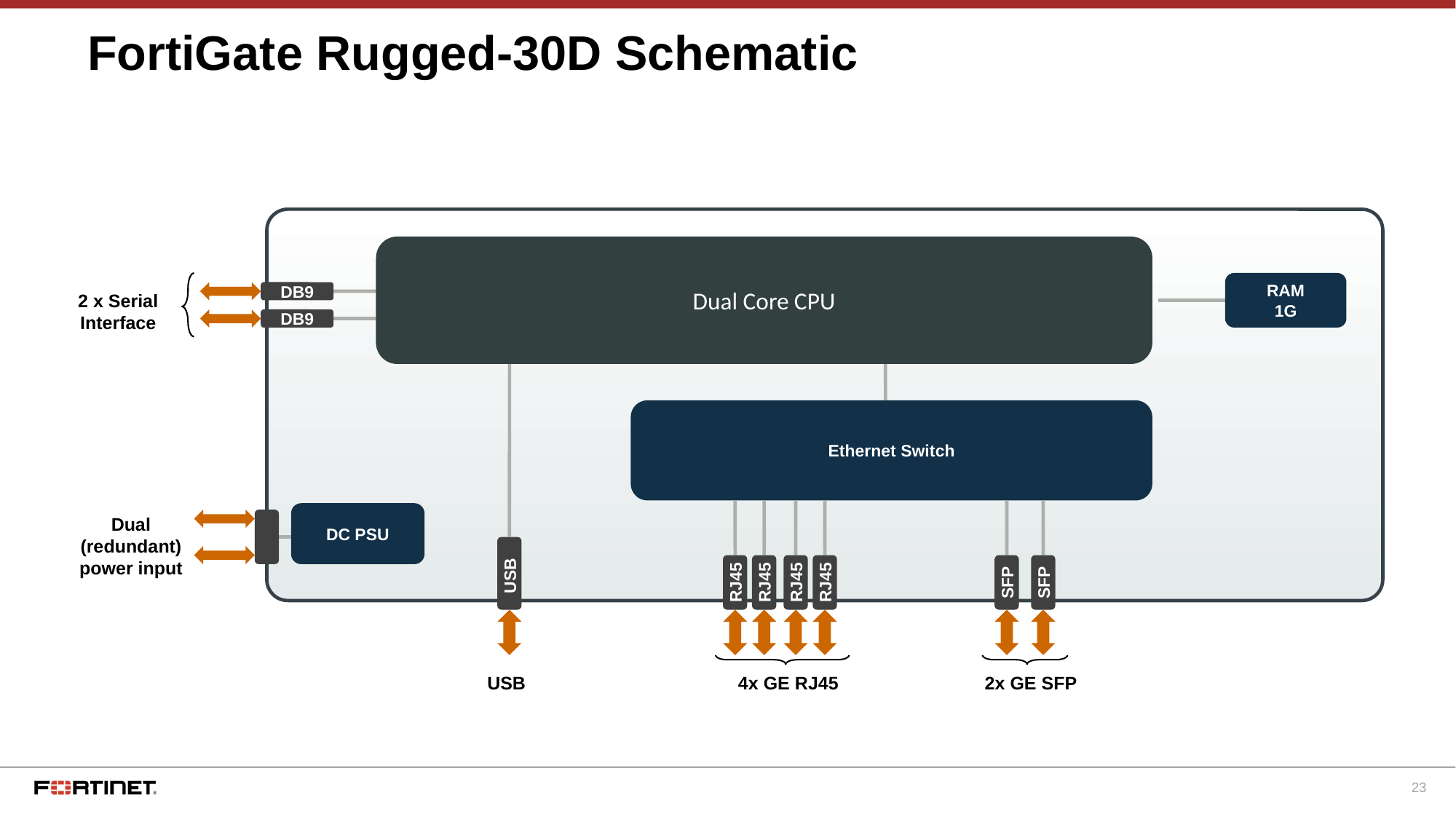

# FortiGate Rugged-30D Schematic

Dual Core CPU

RAM
1G

DB9
2 x Serial
Interface

DB9

Ethernet Switch

DC PSU
Dual (redundant) power input

USB
RJ45
RJ45
RJ45
RJ45
SFP
SFP

USB
4x GE RJ45
2x GE SFP